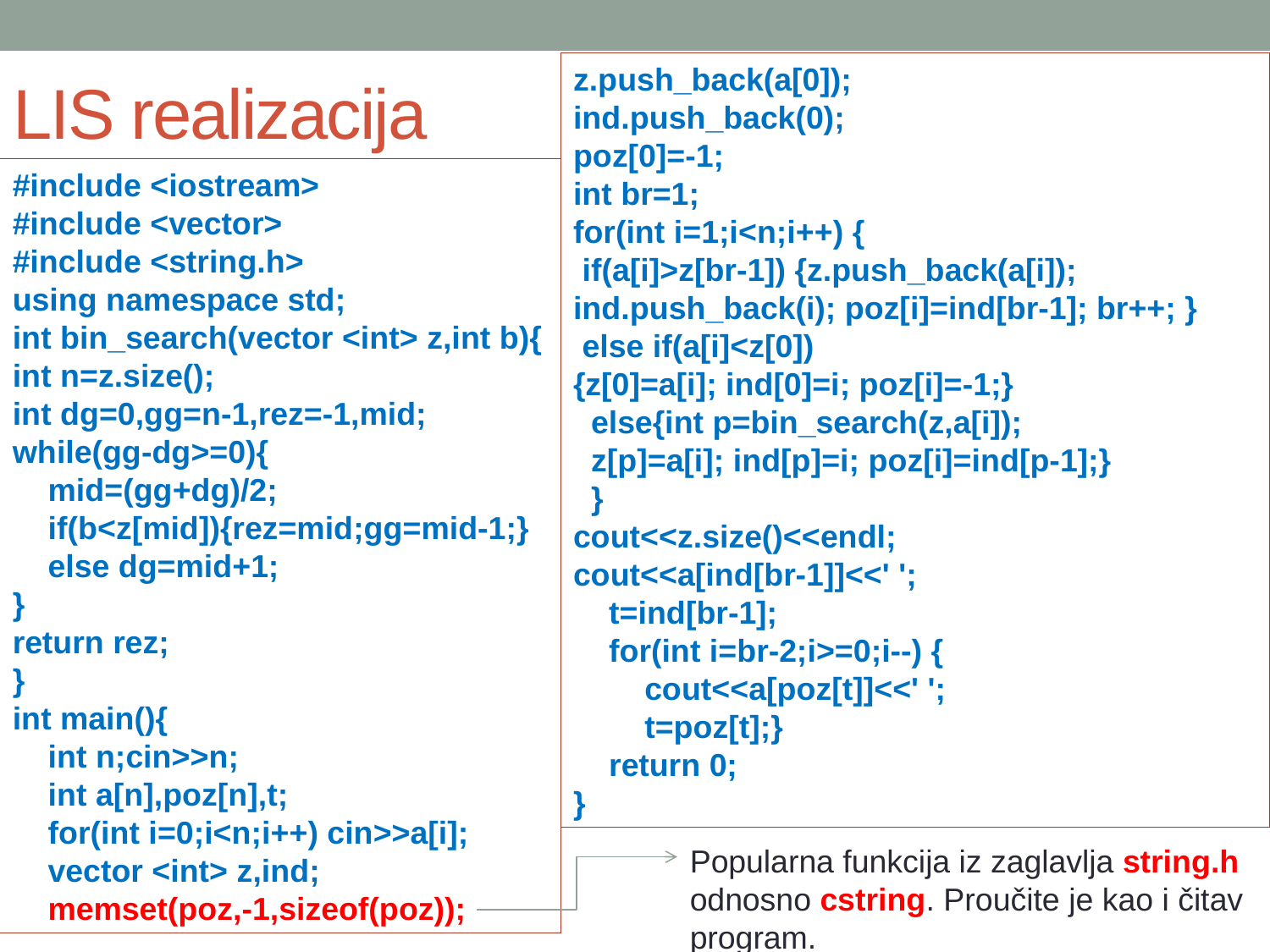

# LIS realizacija
z.push_back(a[0]);
ind.push_back(0);
poz[0]=-1;
int br=1;
for(int i=1;i<n;i++) {
 if(a[i]>z[br-1]) {z.push_back(a[i]); ind.push_back(i); poz[i]=ind[br-1]; br++; }
 else if(a[i]<z[0])
{z[0]=a[i]; ind[0]=i; poz[i]=-1;}
  else{int p=bin_search(z,a[i]);
  z[p]=a[i]; ind[p]=i; poz[i]=ind[p-1];}
  }
cout<<z.size()<<endl;
cout<<a[ind[br-1]]<<' ';
    t=ind[br-1];
    for(int i=br-2;i>=0;i--) {
        cout<<a[poz[t]]<<' ';
        t=poz[t];}
    return 0;
}
#include <iostream>
#include <vector>
#include <string.h>
using namespace std;
int bin_search(vector <int> z,int b){
int n=z.size();
int dg=0,gg=n-1,rez=-1,mid;
while(gg-dg>=0){
    mid=(gg+dg)/2;
    if(b<z[mid]){rez=mid;gg=mid-1;}
    else dg=mid+1;
}
return rez;
}
int main(){
    int n;cin>>n;
    int a[n],poz[n],t;
    for(int i=0;i<n;i++) cin>>a[i];
    vector <int> z,ind;
    memset(poz,-1,sizeof(poz));

Popularna funkcija iz zaglavlja string.h odnosno cstring. Proučite je kao i čitav program.